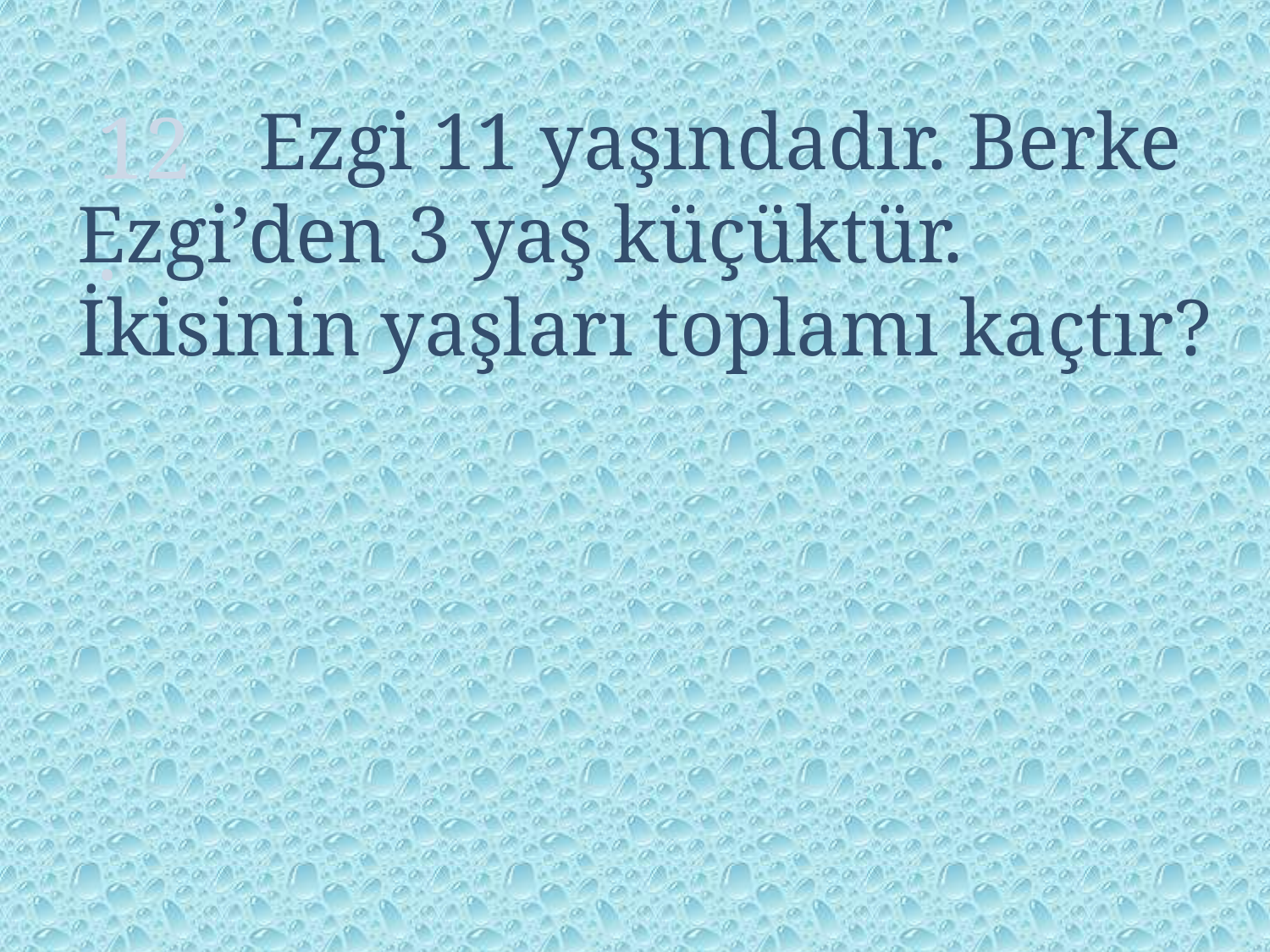

12.
         Ezgi 11 yaşındadır. Berke Ezgi’den 3 yaş küçüktür. İkisinin yaşları toplamı kaçtır?